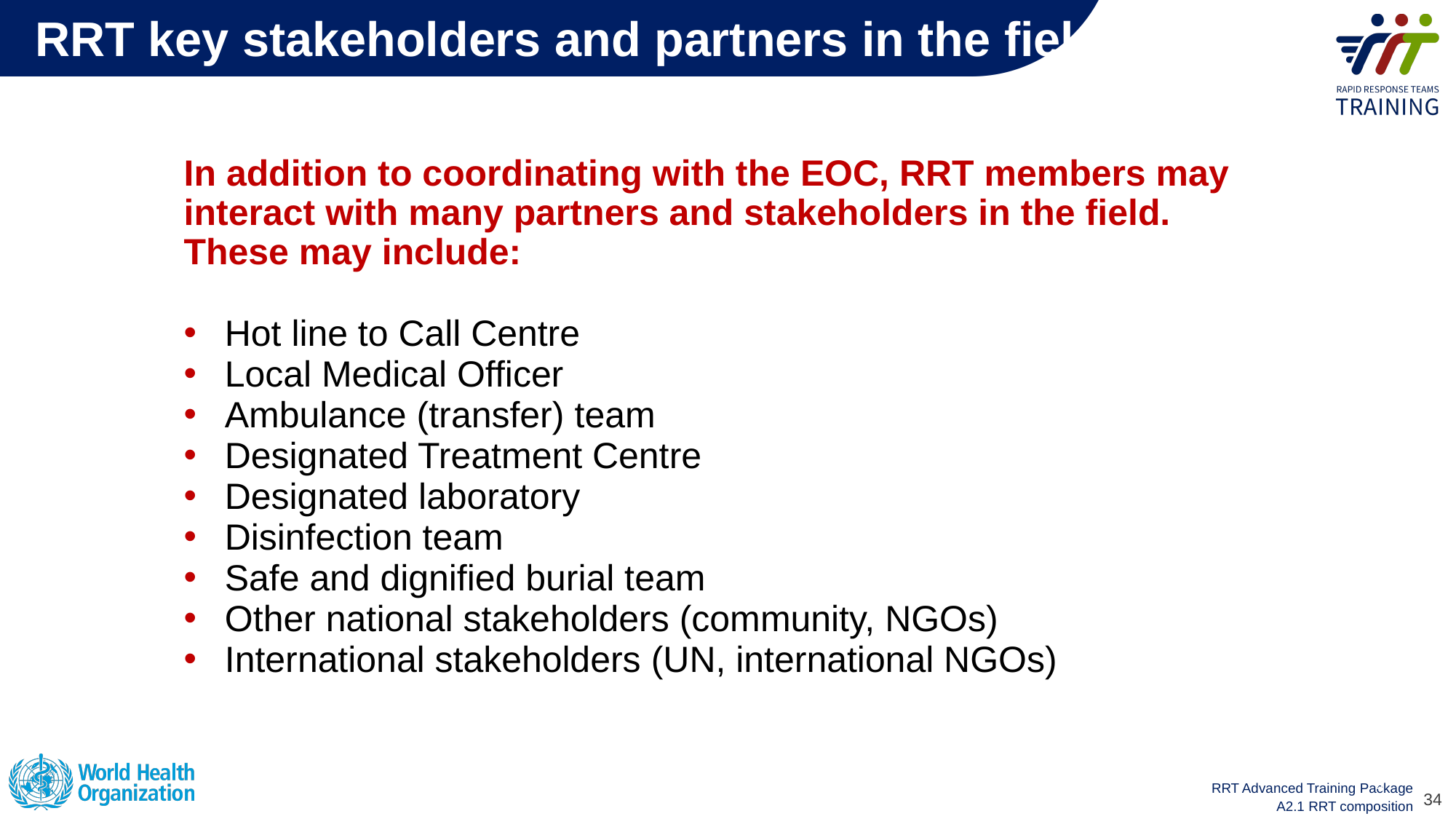

# RRT key stakeholders and partners in the field
In addition to coordinating with the EOC, RRT members may interact with many partners and stakeholders in the field. These may include:

Hot line to Call Centre
Local Medical Officer
Ambulance (transfer) team
Designated Treatment Centre
Designated laboratory
Disinfection team
Safe and dignified burial team
Other national stakeholders (community, NGOs)
International stakeholders (UN, international NGOs)

34